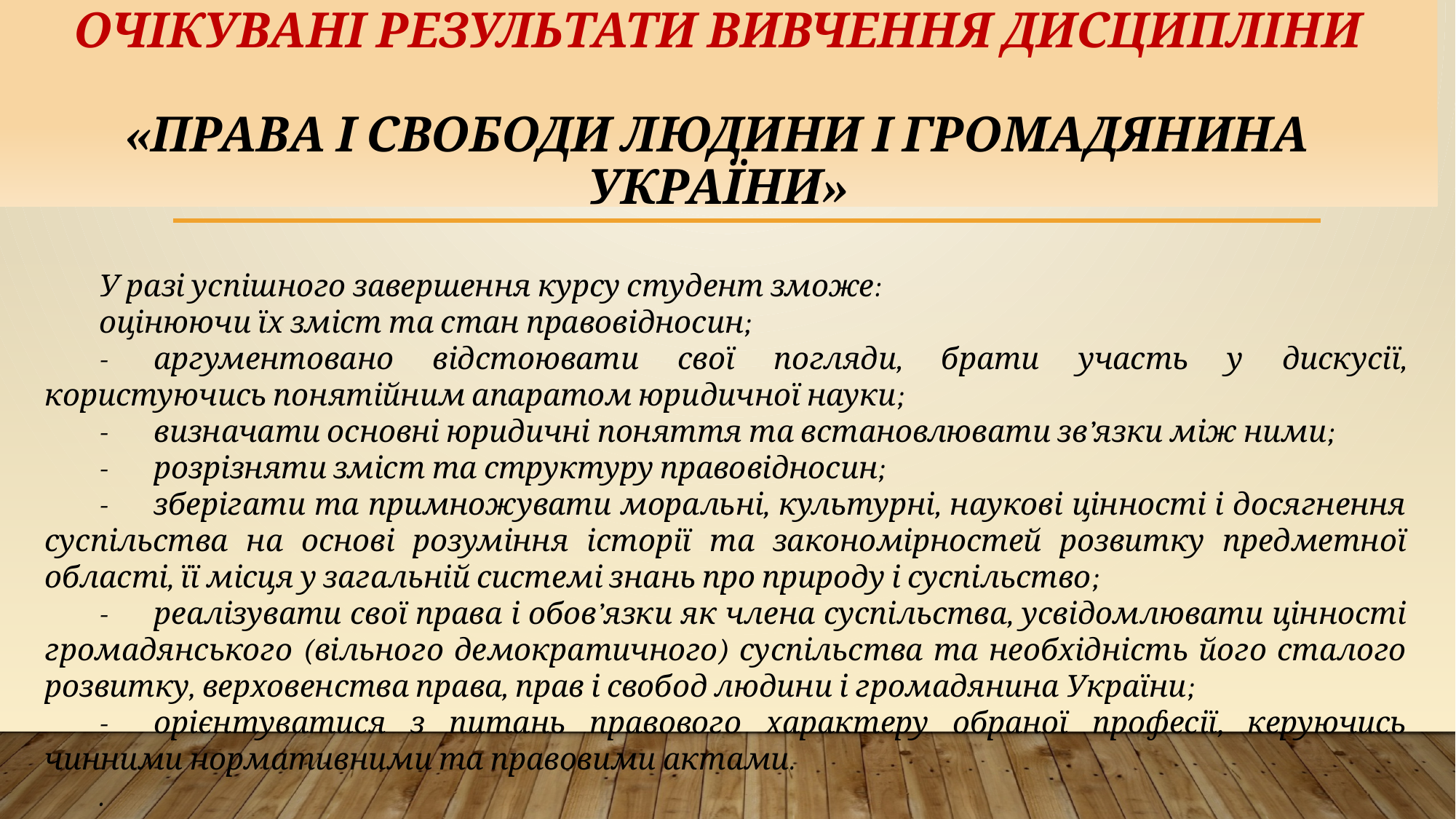

# ОЧІКУВАНІ РЕЗУЛЬТАТИ ВИВЧеННЯ дисципліни «ПРАВА І СВОБОДИ ЛЮДИНИ І ГРОМАДЯНИНА УКРАЇНИ»
У разі успішного завершення курсу студент зможе:
оцінюючи їх зміст та стан правовідносин;
-	аргументовано відстоювати свої погляди, брати участь у дискусії, користуючись понятійним апаратом юридичної науки;
-	визначати основні юридичні поняття та встановлювати зв’язки між ними;
-	розрізняти зміст та структуру правовідносин;
-	зберігати та примножувати моральні, культурні, наукові цінності і досягнення суспільства на основі розуміння історії та закономірностей розвитку предметної області, її місця у загальній системі знань про природу і суспільство;
-	реалізувати свої права і обов’язки як члена суспільства, усвідомлювати цінності громадянського (вільного демократичного) суспільства та необхідність його сталого розвитку, верховенства права, прав і свобод людини і громадянина України;
-	орієнтуватися з питань правового характеру обраної професії, керуючись чинними нормативними та правовими актами.
.
.